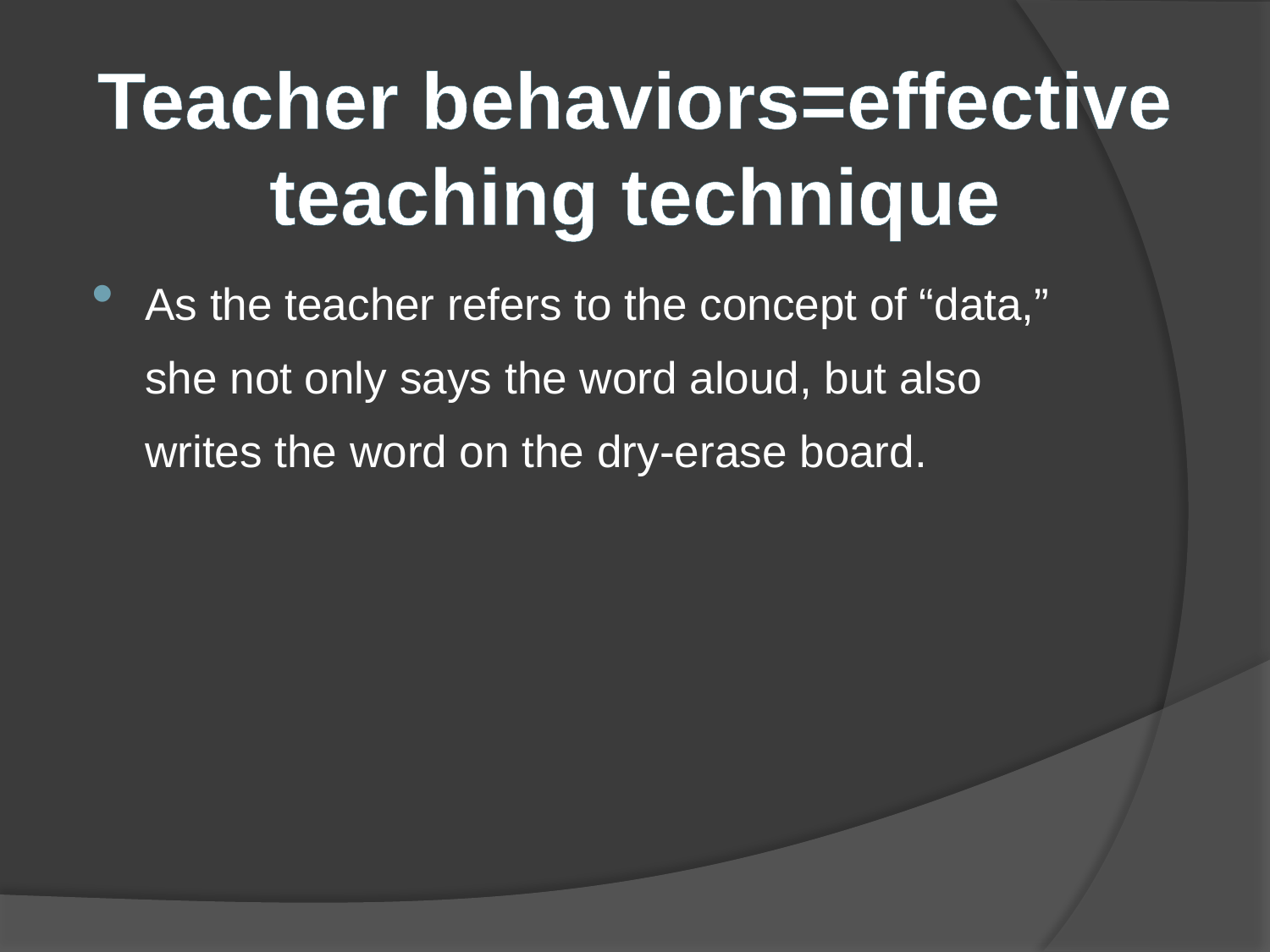

# Teacher behaviors=effective teaching technique
As the teacher refers to the concept of “data,” she not only says the word aloud, but also writes the word on the dry-erase board.